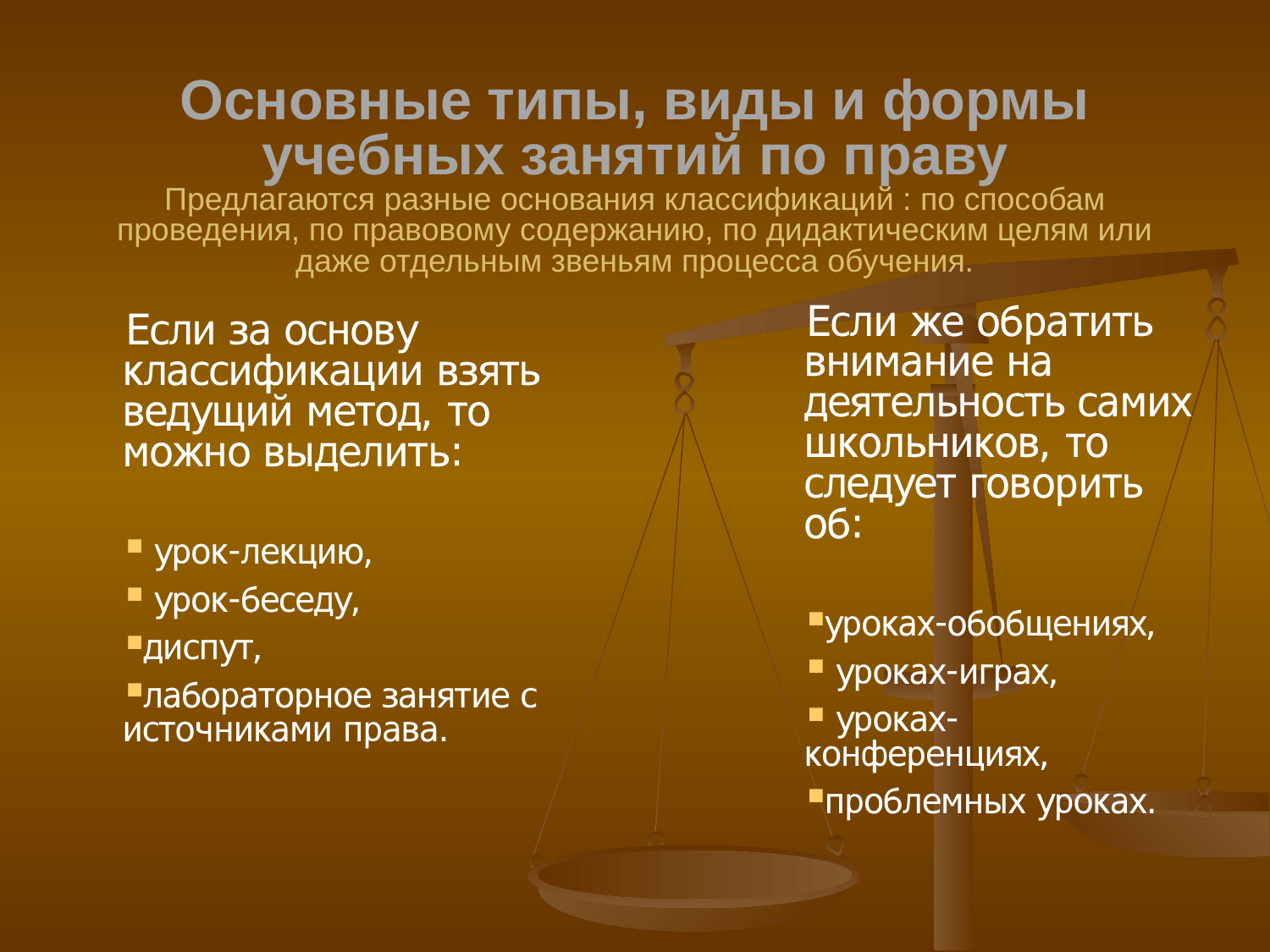

# Основные типы, виды и формы учебных занятий по праву Предлагаются разные основания классификаций : по способам проведения, по правовому содержанию, по дидактическим целям или даже отдельным звеньям процесса обучения.
Если же обратить внимание на деятельность самих школьников, то следует говорить об:

уроках-обобщениях,
 уроках-играх,
 уроках-конференциях,
проблемных уроках.
Если за основу классификации взять ведущий метод, то можно выделить:

 урок-лекцию,
 урок-беседу,
диспут,
лабораторное занятие с источниками права.